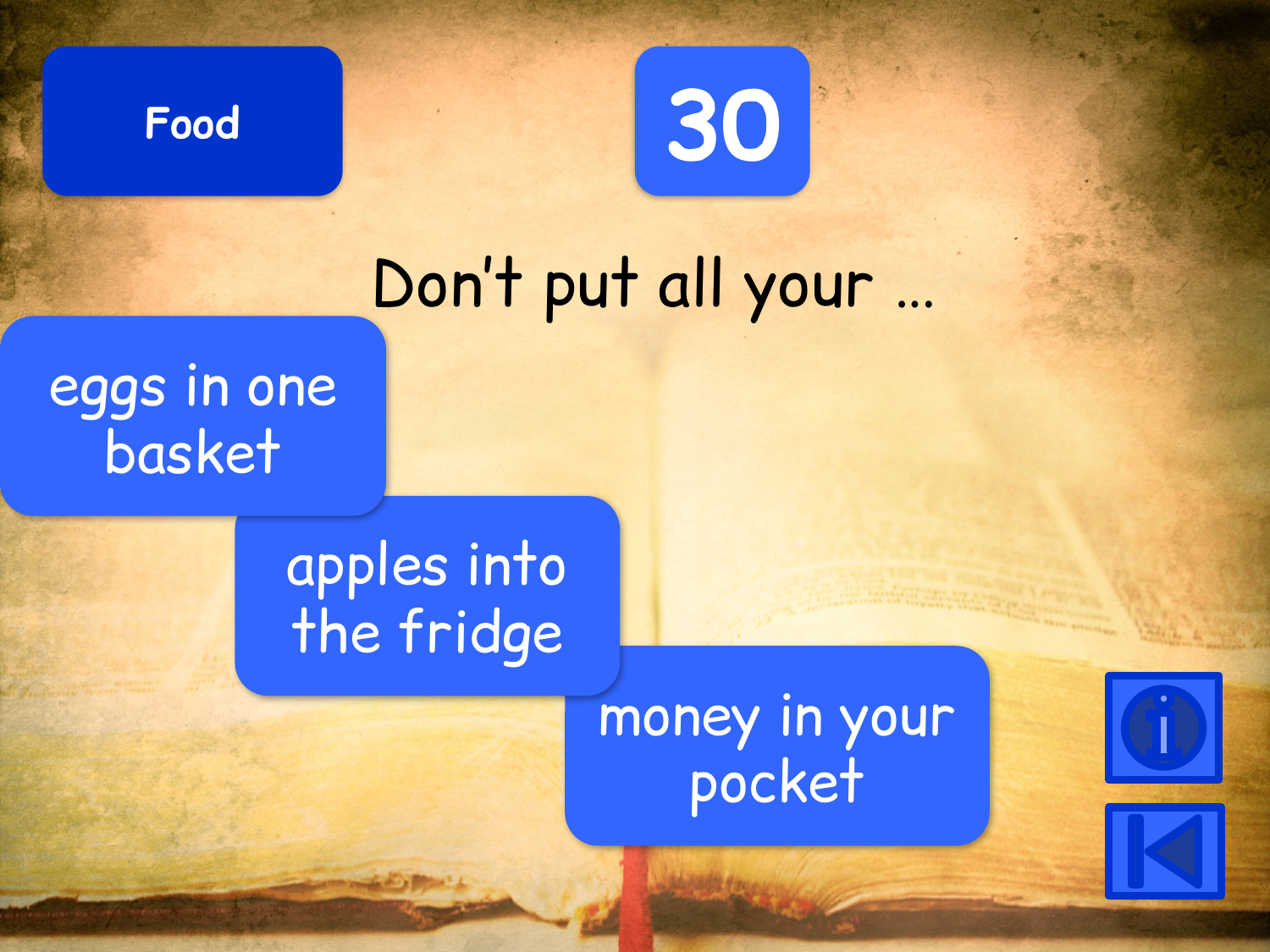

Food
30
Don’t put all your …
eggs in one basket
apples into the fridge
money in your pocket